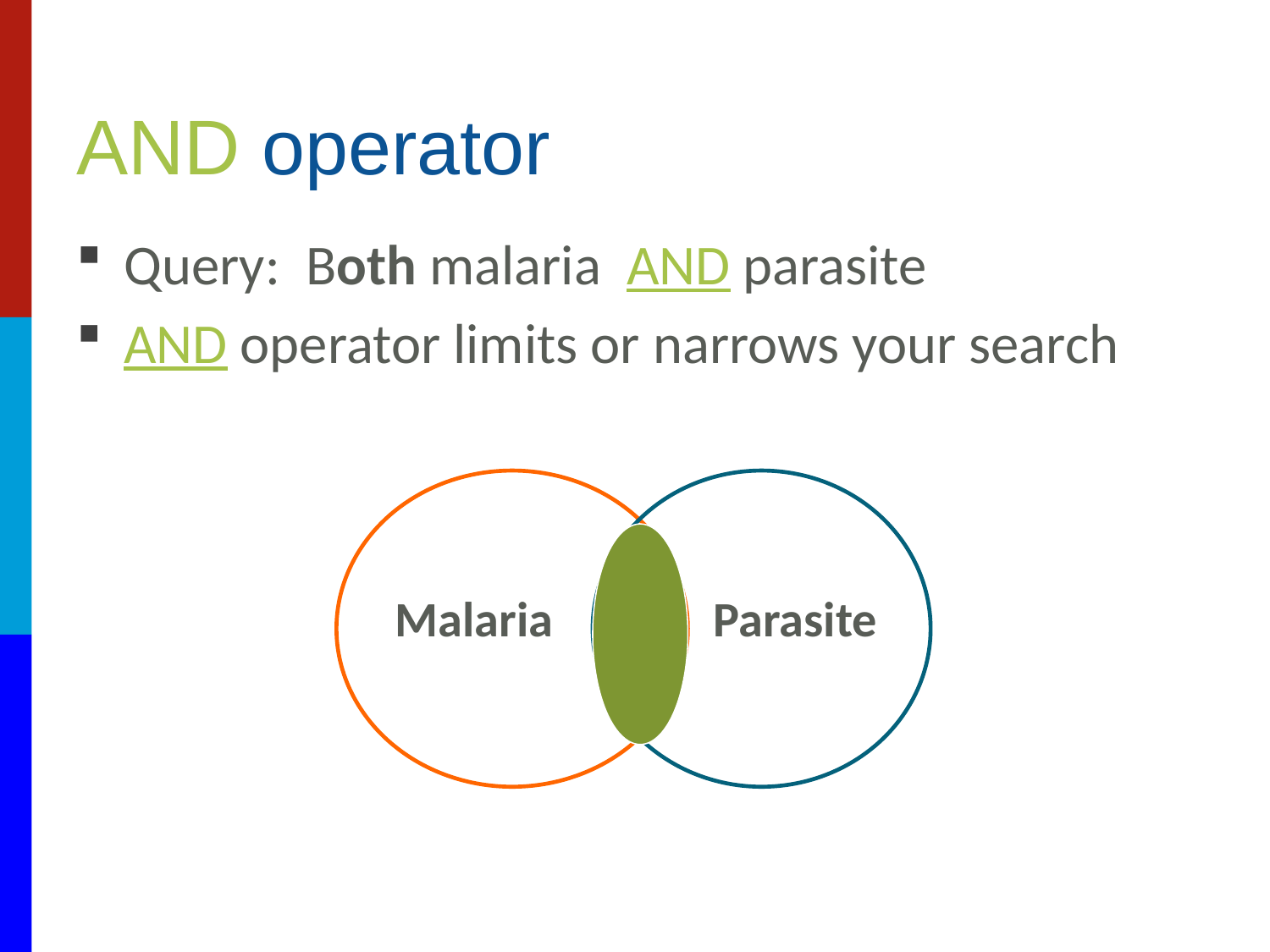

# AND operator
Query:  Both malaria  AND parasite
AND operator limits or narrows your search

Malaria
Parasite